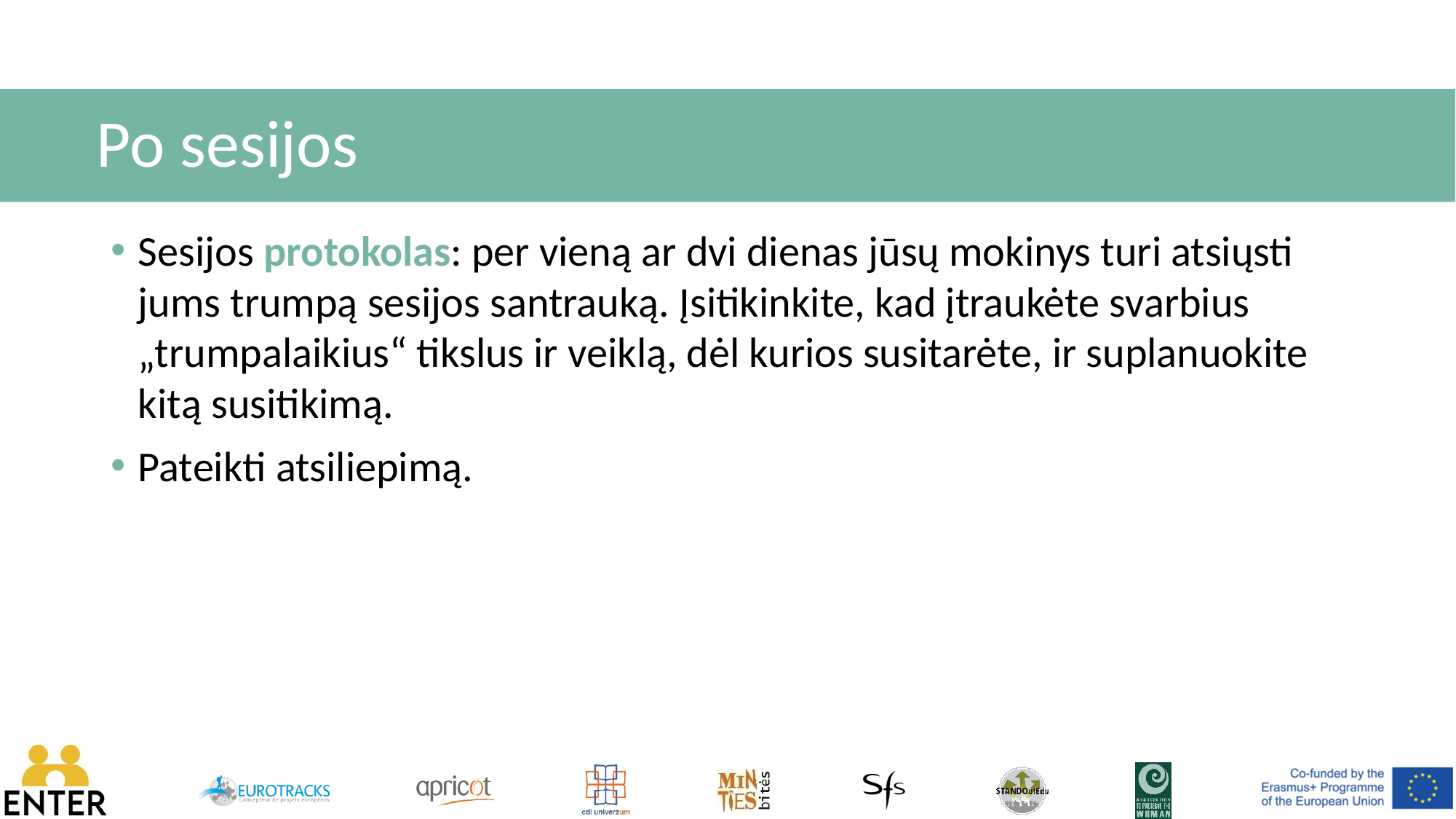

# Po sesijos
Sesijos protokolas: per vieną ar dvi dienas jūsų mokinys turi atsiųsti jums trumpą sesijos santrauką. Įsitikinkite, kad įtraukėte svarbius „trumpalaikius“ tikslus ir veiklą, dėl kurios susitarėte, ir suplanuokite kitą susitikimą.
Pateikti atsiliepimą.